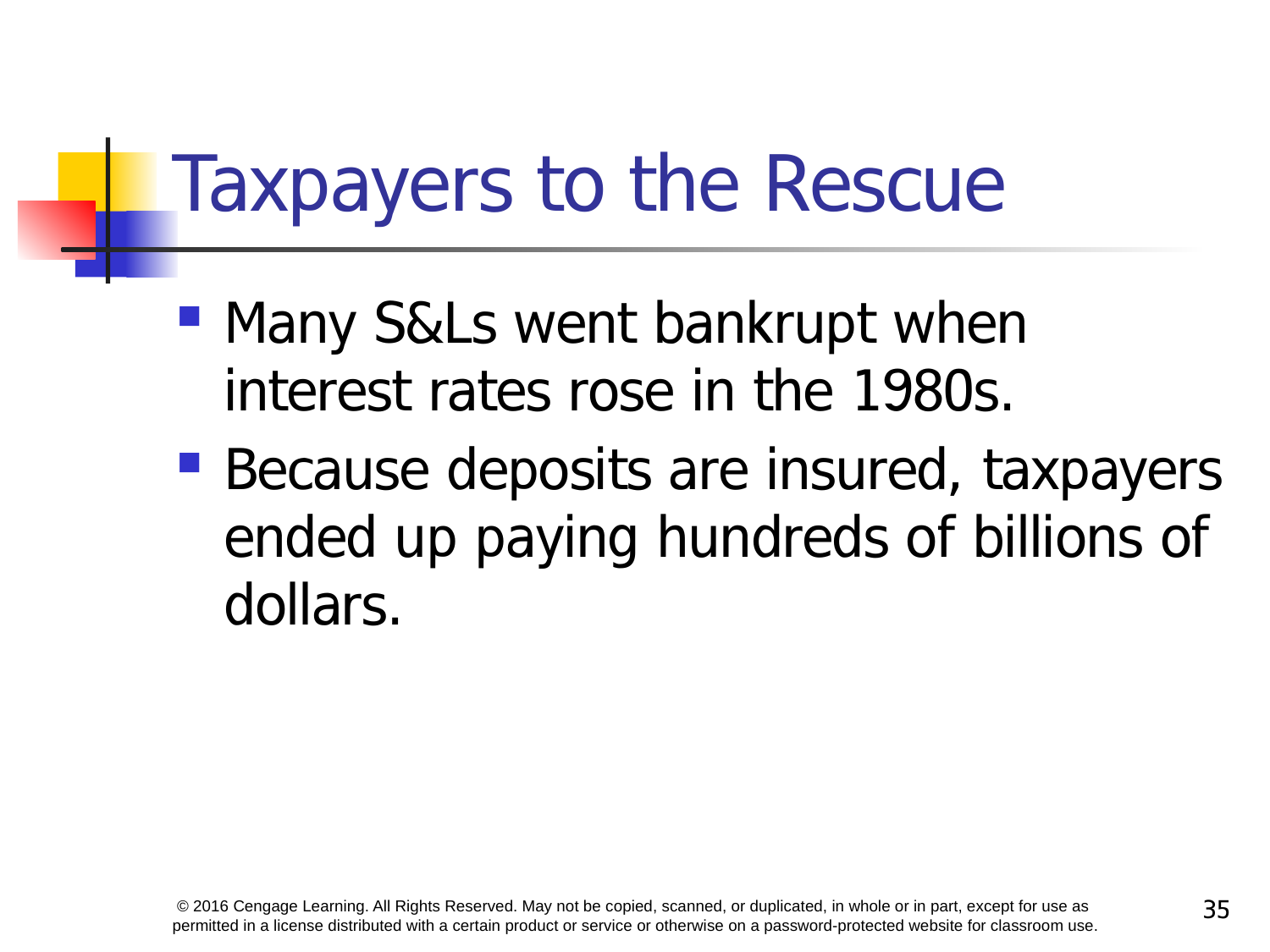

# Taxpayers to the Rescue
Many S&Ls went bankrupt when interest rates rose in the 1980s.
Because deposits are insured, taxpayers ended up paying hundreds of billions of dollars.
35